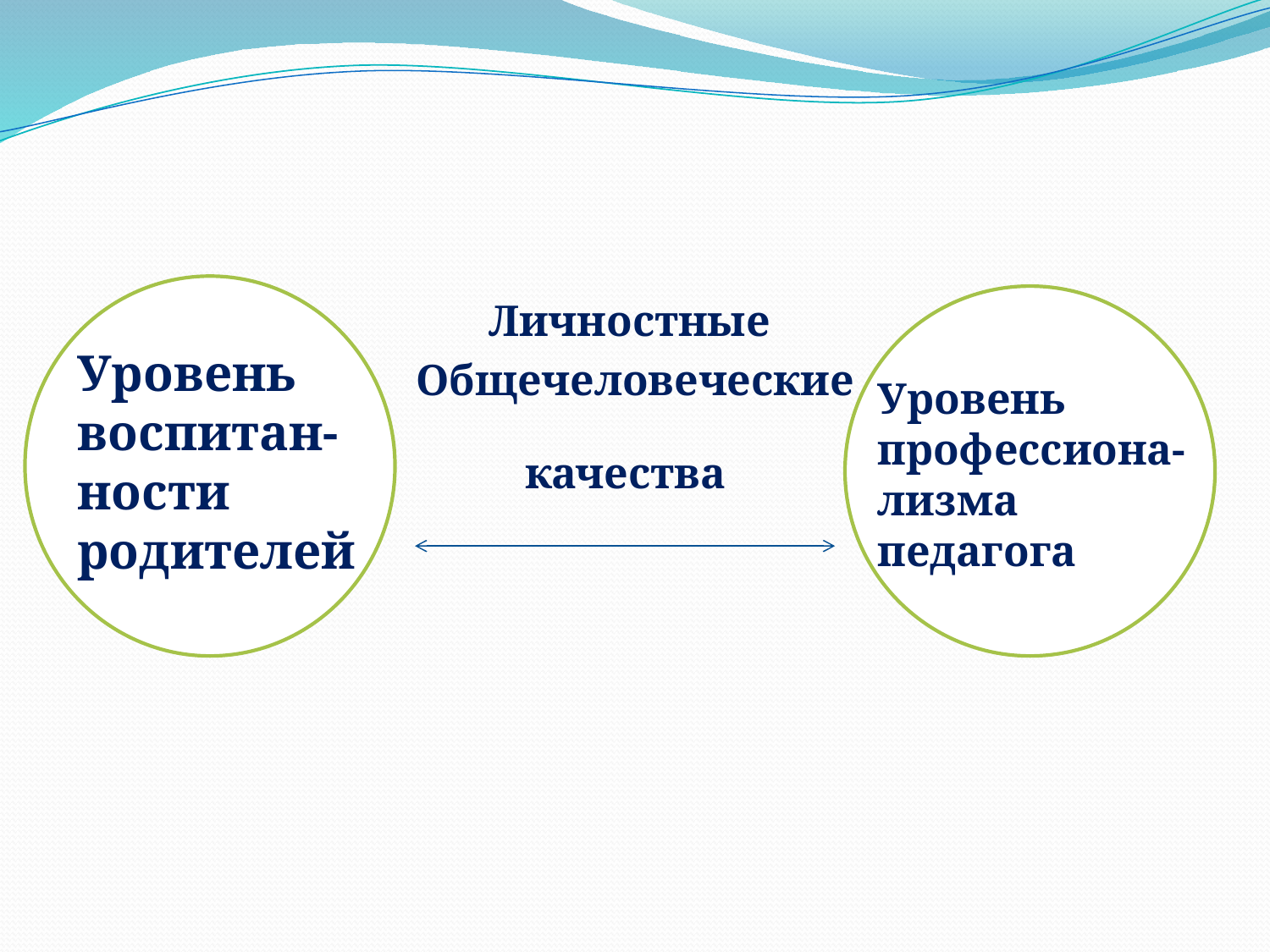

Личностные
Общечеловеческие
качества

Уровень воспитан-ности родителей
Уровень профессиона-лизма педагога